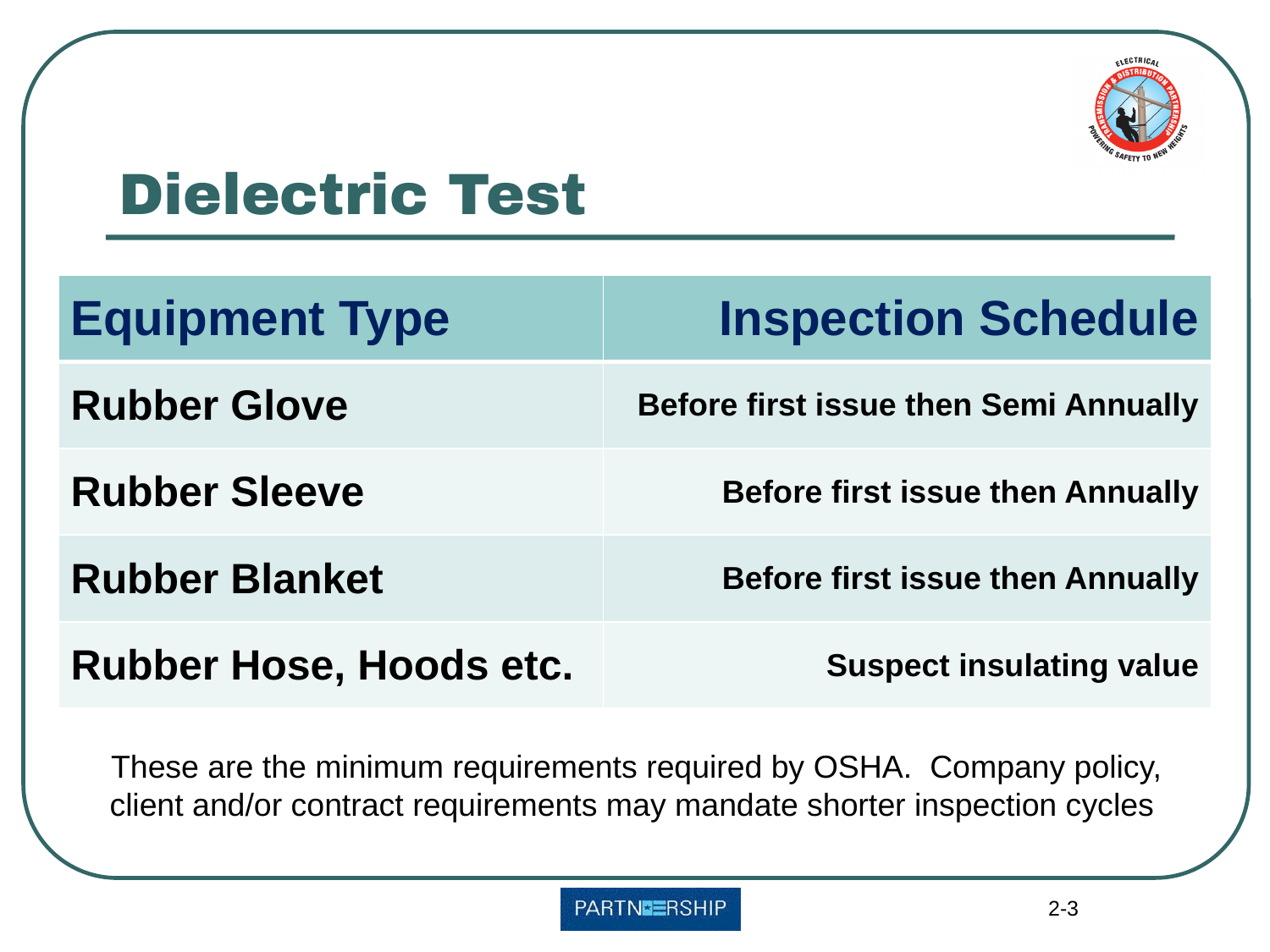

# Dielectric Test
| Equipment Type | Inspection Schedule |
| --- | --- |
| Rubber Glove | Before first issue then Semi Annually |
| Rubber Sleeve | Before first issue then Annually |
| Rubber Blanket | Before first issue then Annually |
| Rubber Hose, Hoods etc. | Suspect insulating value |
These are the minimum requirements required by OSHA.  Company policy, client and/or contract requirements may mandate shorter inspection cycles

2-3